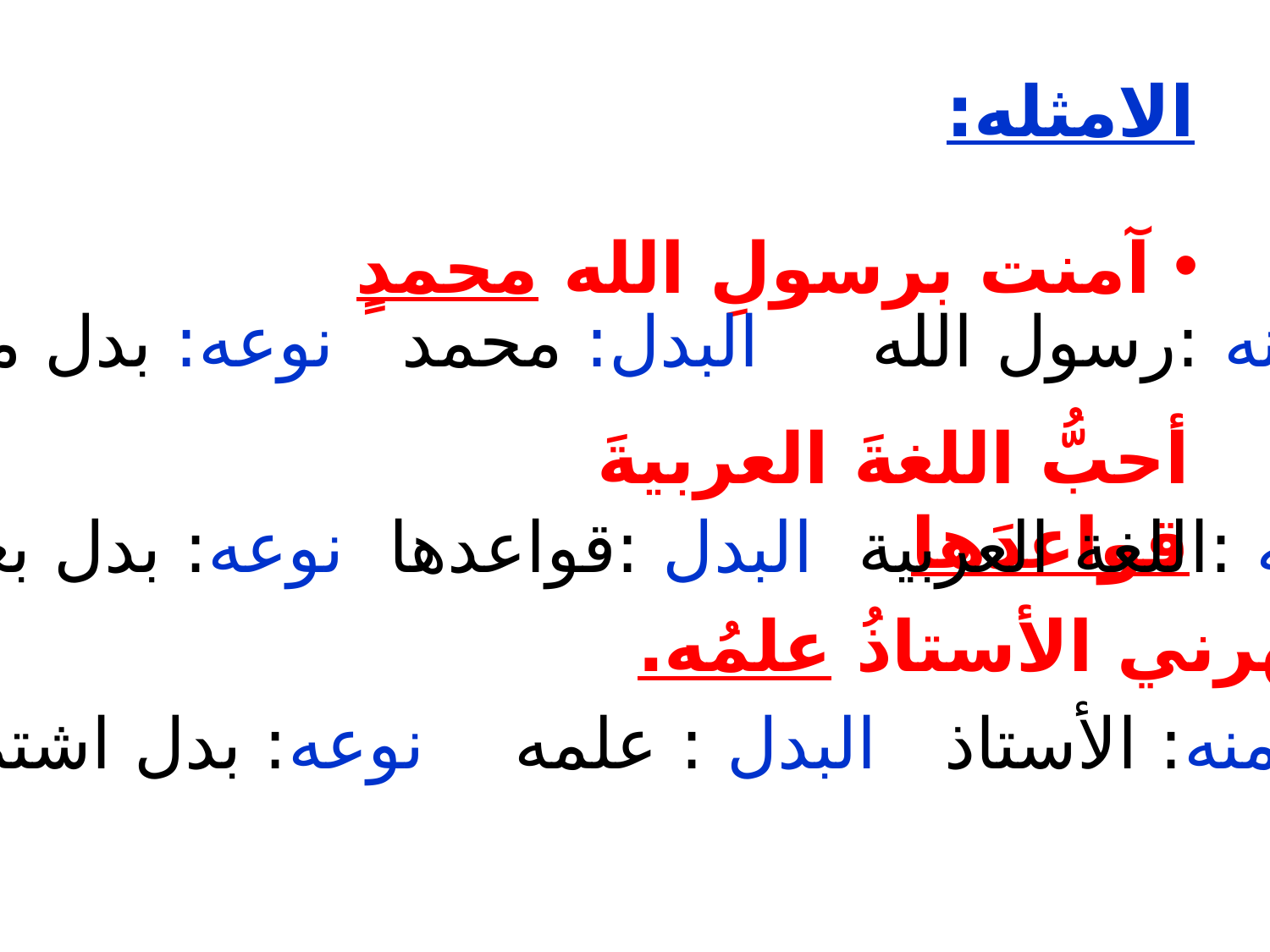

الامثله:
آمنت برسولِ الله محمدٍ
المبدل منه :رسول الله     البدل: محمد   نوعه: بدل مطابق
أحبُّ اللغةَ العربيةَ قواعدَها
المبدل منه :اللغة العربية  البدل :قواعدها  نوعه: بدل بعض من كل
بهرني الأستاذُ علمُه.
المبدل منه: الأستاذ   البدل : علمه    نوعه: بدل اشتمال